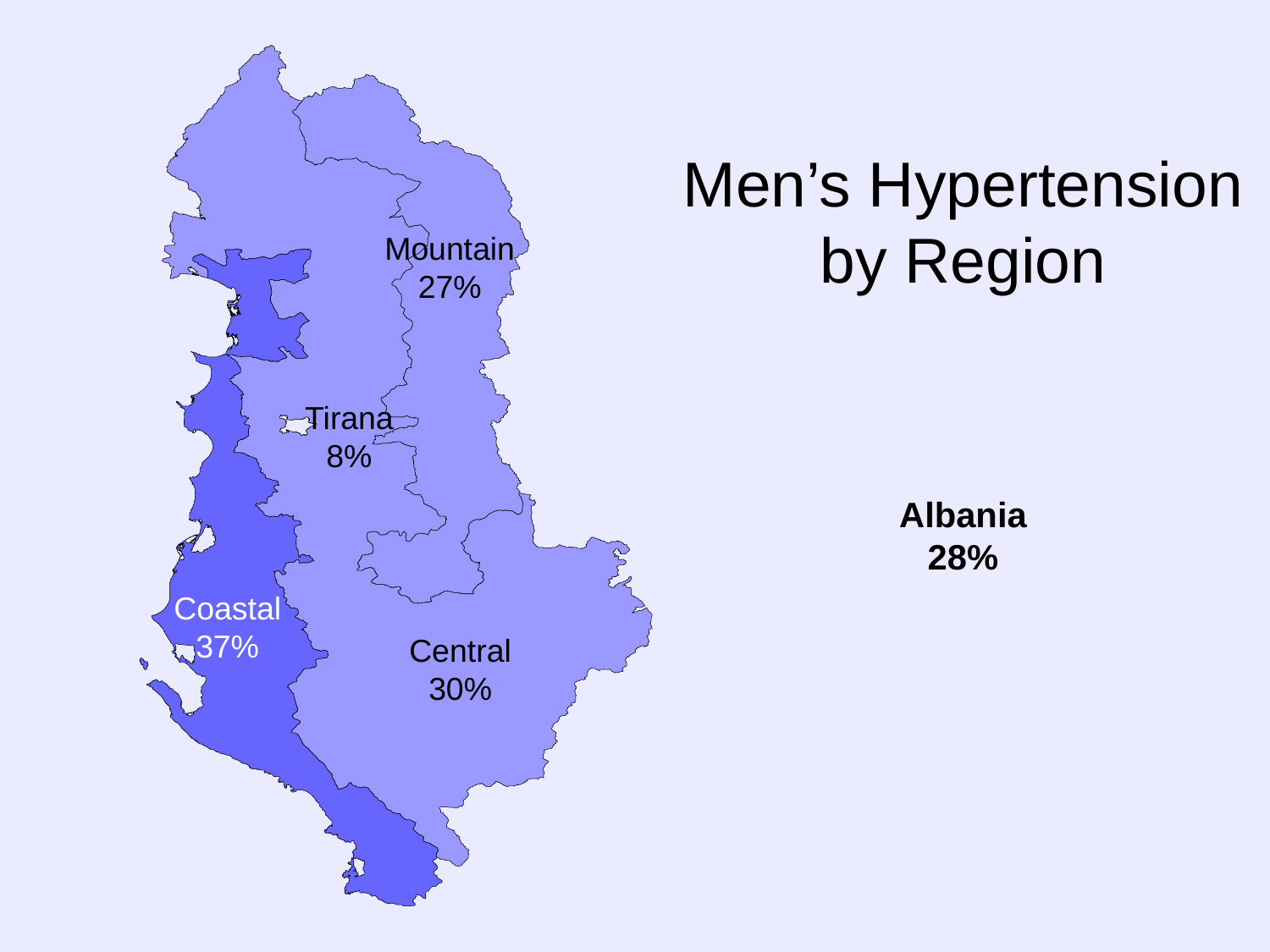

Mountain
27%
Tirana
8%
Coastal
37%
Central
30%
# Men’s Hypertension by Region
Albania
28%